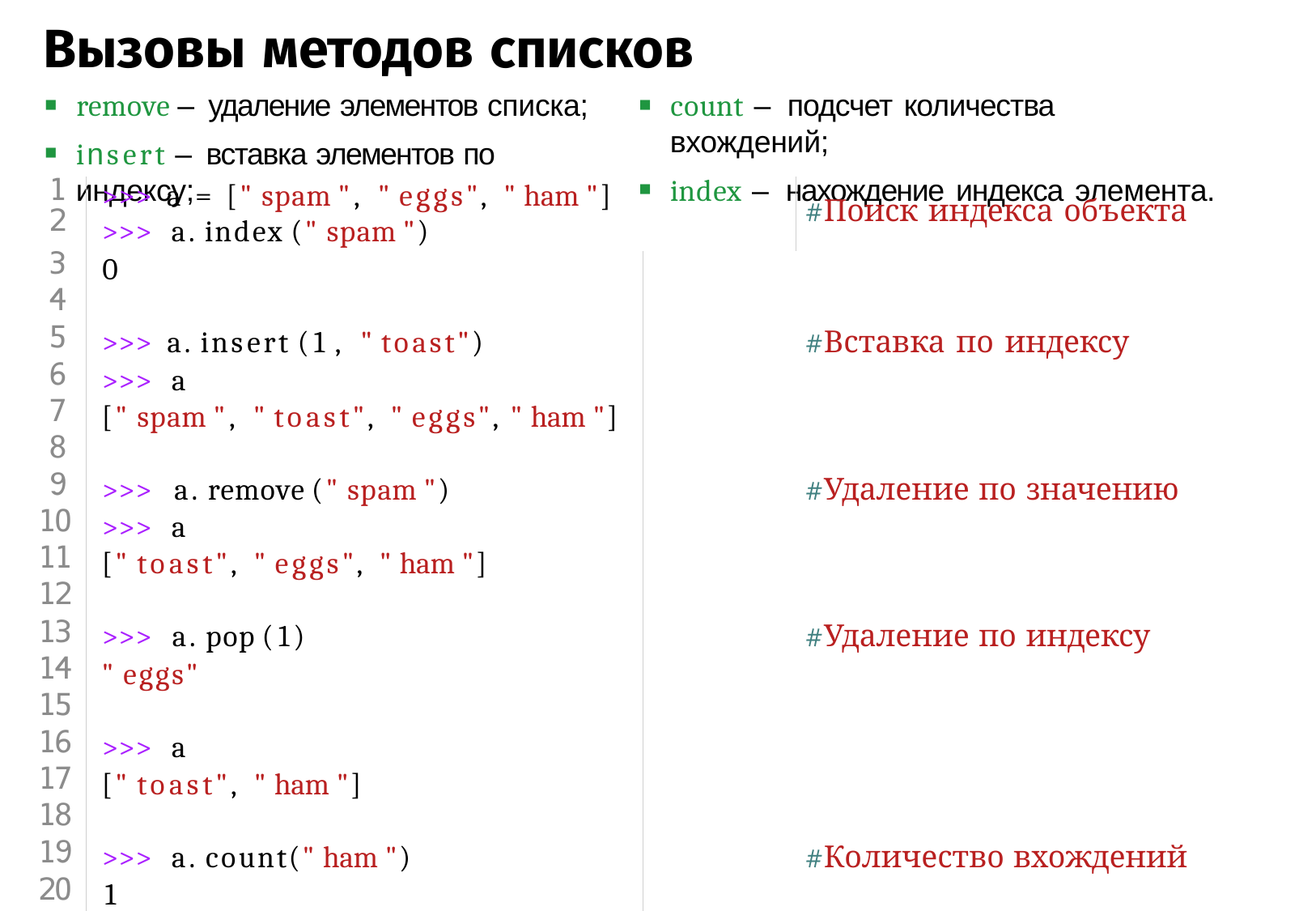

# Вызовы методов списков
count – подсчет количества вхождений;
index – нахождение индекса элемента.
remove – удаление элементов списка;
insert – вставка элементов по индексу;
| 1 2 | >>> a = [" spam ", " eggs", " ham "] >>> a. index (" spam ") |  | #Поиск индекса объекта |
| --- | --- | --- | --- |
| 3 | 0 |  |  |
| 4 |  |  |  |
| 5 | >>> a. insert (1 , " toast") |  | #Вставка по индексу |
| 6 | >>> a |  |  |
| 7 | [" spam ", " toast", " eggs", " ham "] |  |  |
| 8 |  |  |  |
| 9 | >>> a. remove (" spam ") |  | #Удаление по значению |
| 10 | >>> a |  |  |
| 11 | [" toast", " eggs", " ham "] |  |  |
| 12 |  |  |  |
| 13 | >>> a. pop (1) |  | #Удаление по индексу |
| 14 | " eggs" |  |  |
| 15 |  |  |  |
| 16 | >>> a |  |  |
| 17 | [" toast", " ham "] |  |  |
| 18 |  |  |  |
| 19 | >>> a. count(" ham ") |  | #Количество вхождений |
| 20 | 1 |  |  |